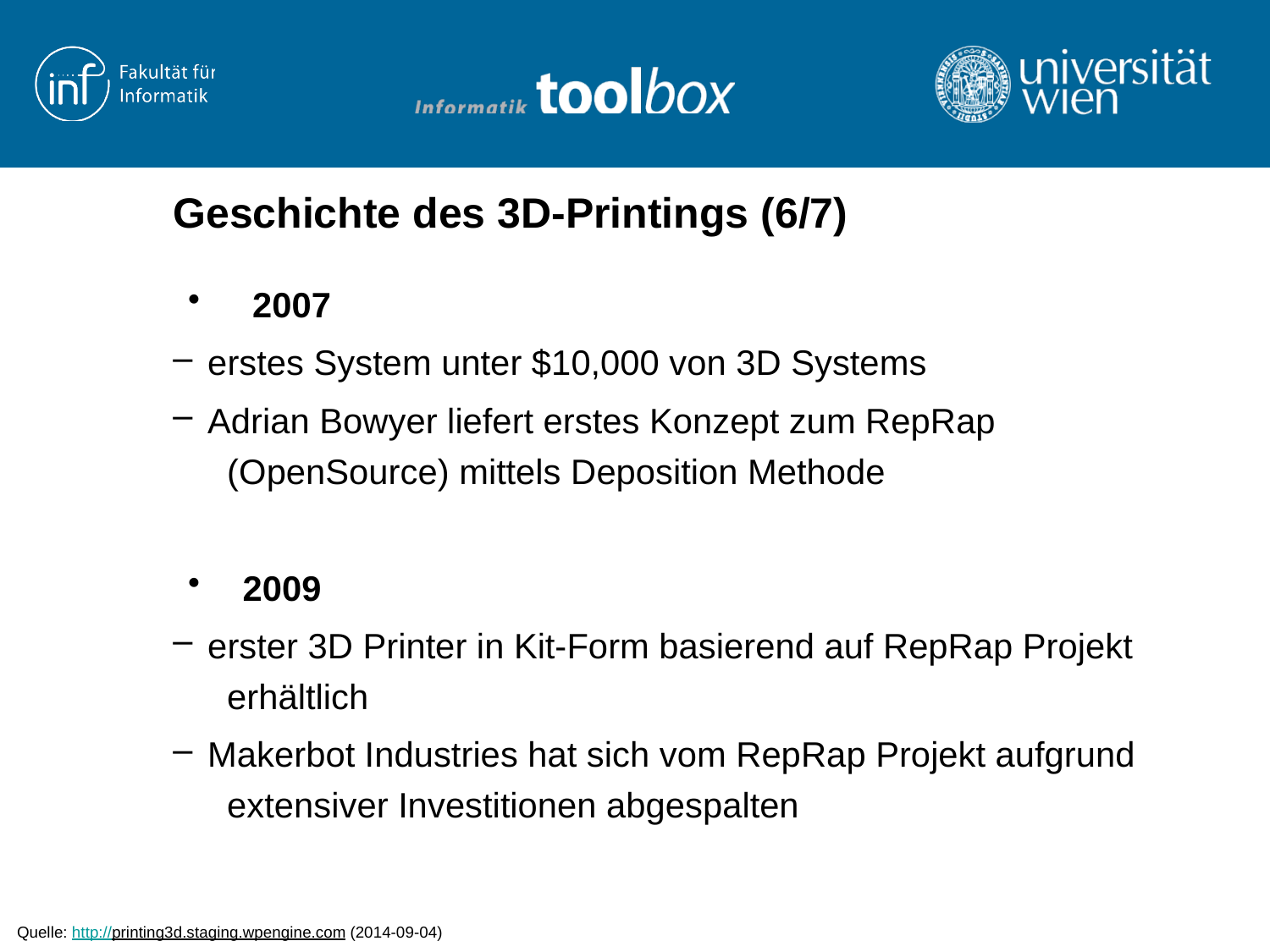

# Geschichte des 3D-Printings (6/7)
  2007
 erstes System unter $10,000 von 3D Systems
 Adrian Bowyer liefert erstes Konzept zum RepRap
   (OpenSource) mittels Deposition Methode

 2009
 erster 3D Printer in Kit-Form basierend auf RepRap Projekt
   erhältlich
 Makerbot Industries hat sich vom RepRap Projekt aufgrund
   extensiver Investitionen abgespalten
Quelle: http://printing3d.staging.wpengine.com (2014-09-04)